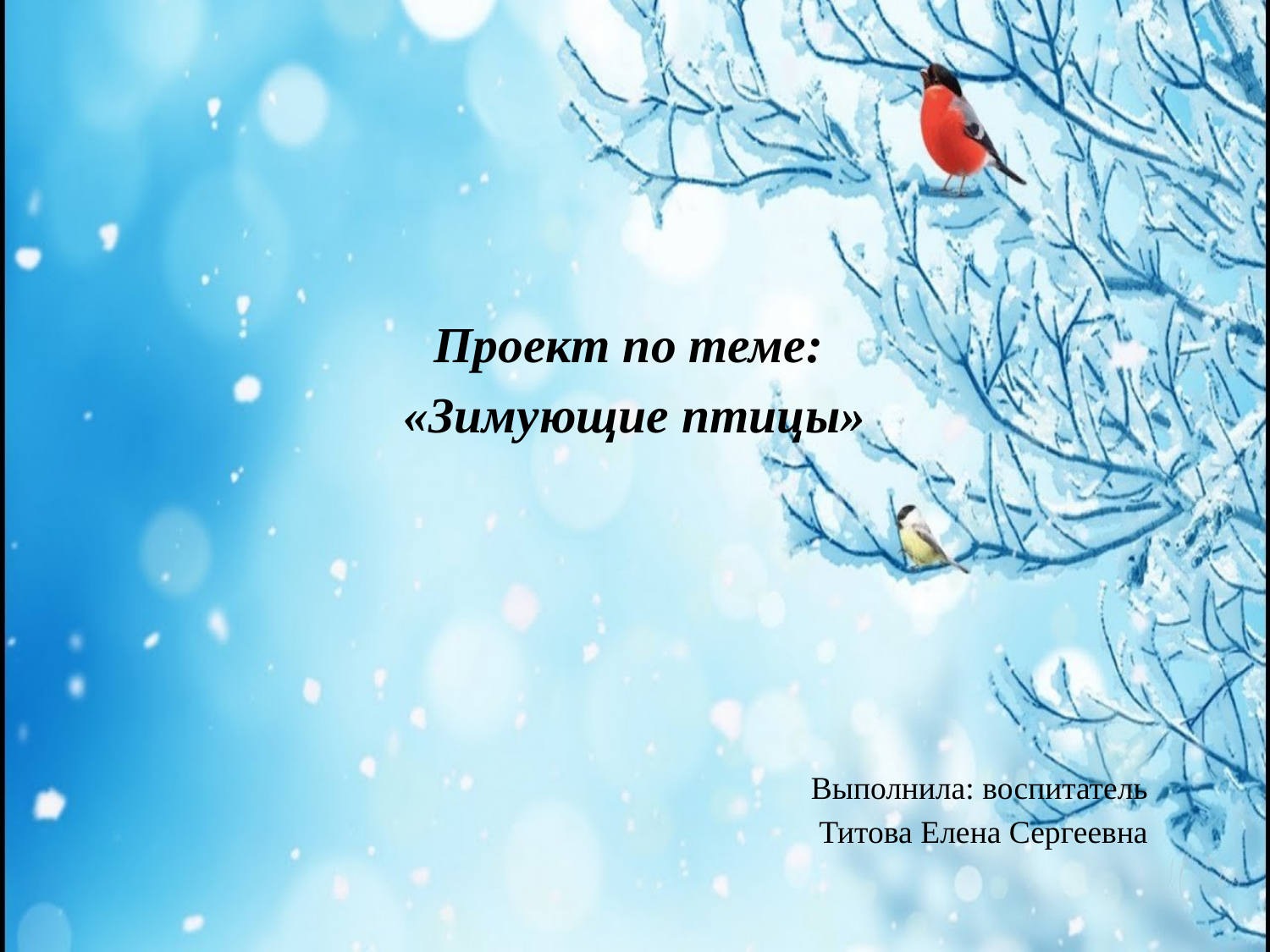

# Проект по теме: «Зимующие птицы»

Выполнила: воспитатель
Титова Елена Сергеевна